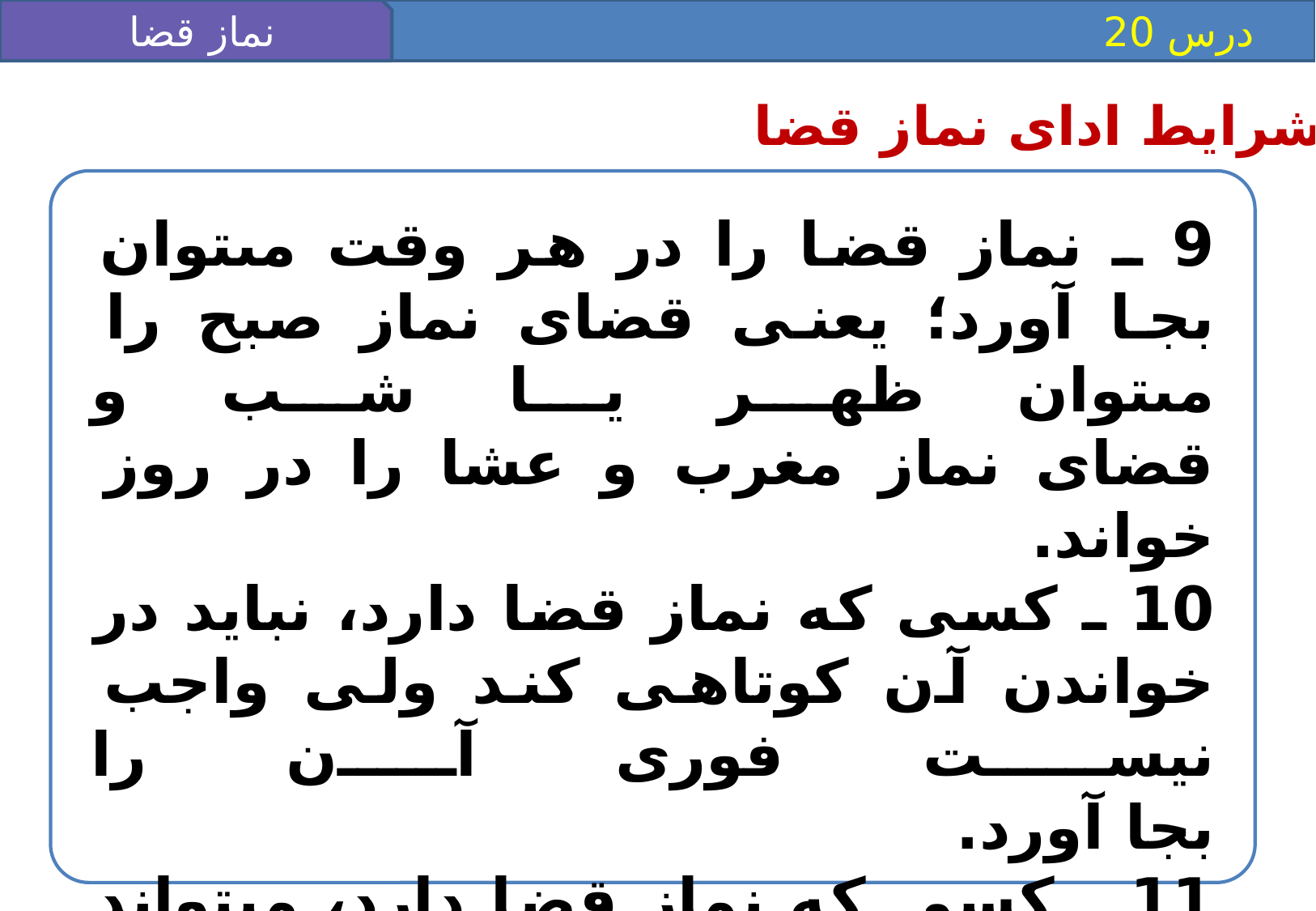

نماز قضا
 درس 20
شرایط ادای نماز قضا

9 ـ نماز قضا را در هر وقت مى‏توان بجا آورد؛ يعنى قضاى نماز صبح را مى‏توان ظهر يا شب و
قضاى نماز مغرب و عشا را در روز خواند.
10 ـ كسى كه نماز قضا دارد، نبايد در خواندن آن كوتاهى كند ولى واجب نيست فورى آن را
بجا آورد.
11 ـ كسى كه نماز قضا دارد، مى‏تواند نماز مستحب بخواند.